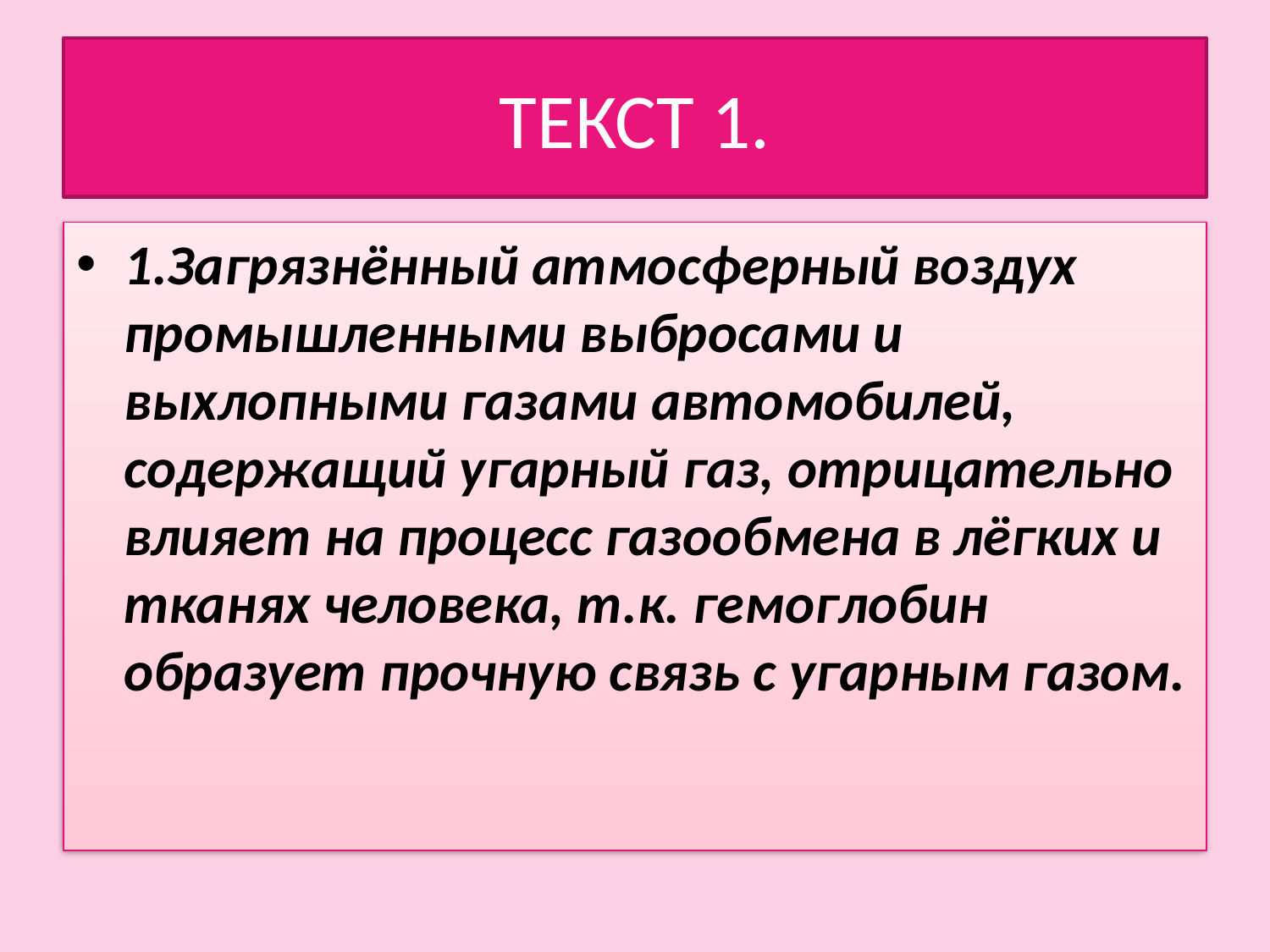

# ТЕКСТ 1.
1.Загрязнённый атмосферный воздух промышленными выбросами и выхлопными газами автомобилей, содержащий угарный газ, отрицательно влияет на процесс газообмена в лёгких и тканях человека, т.к. гемоглобин образует прочную связь с угарным газом.